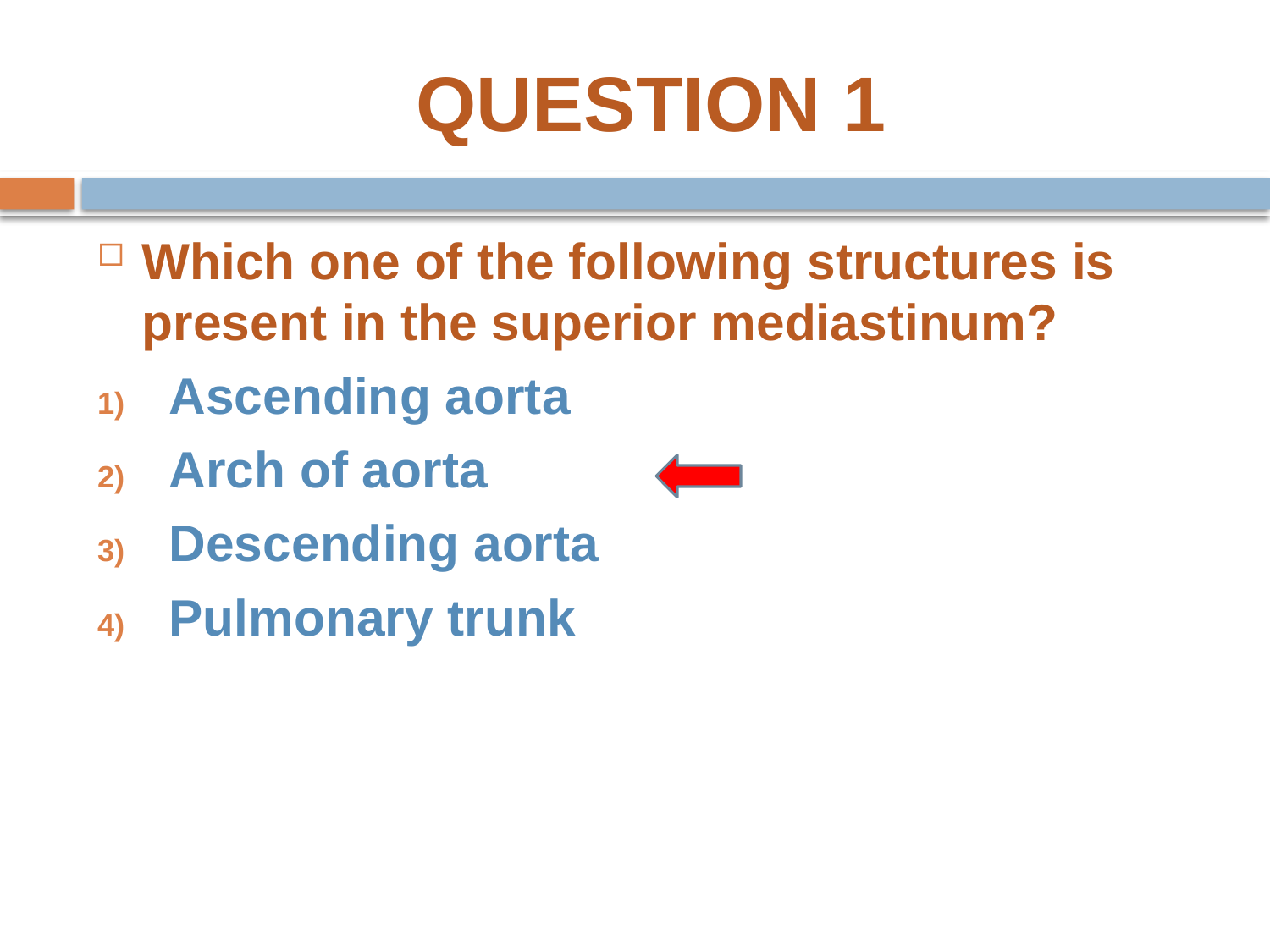

# QUESTION 1
Which one of the following structures is present in the superior mediastinum?
Ascending aorta
Arch of aorta
Descending aorta
Pulmonary trunk